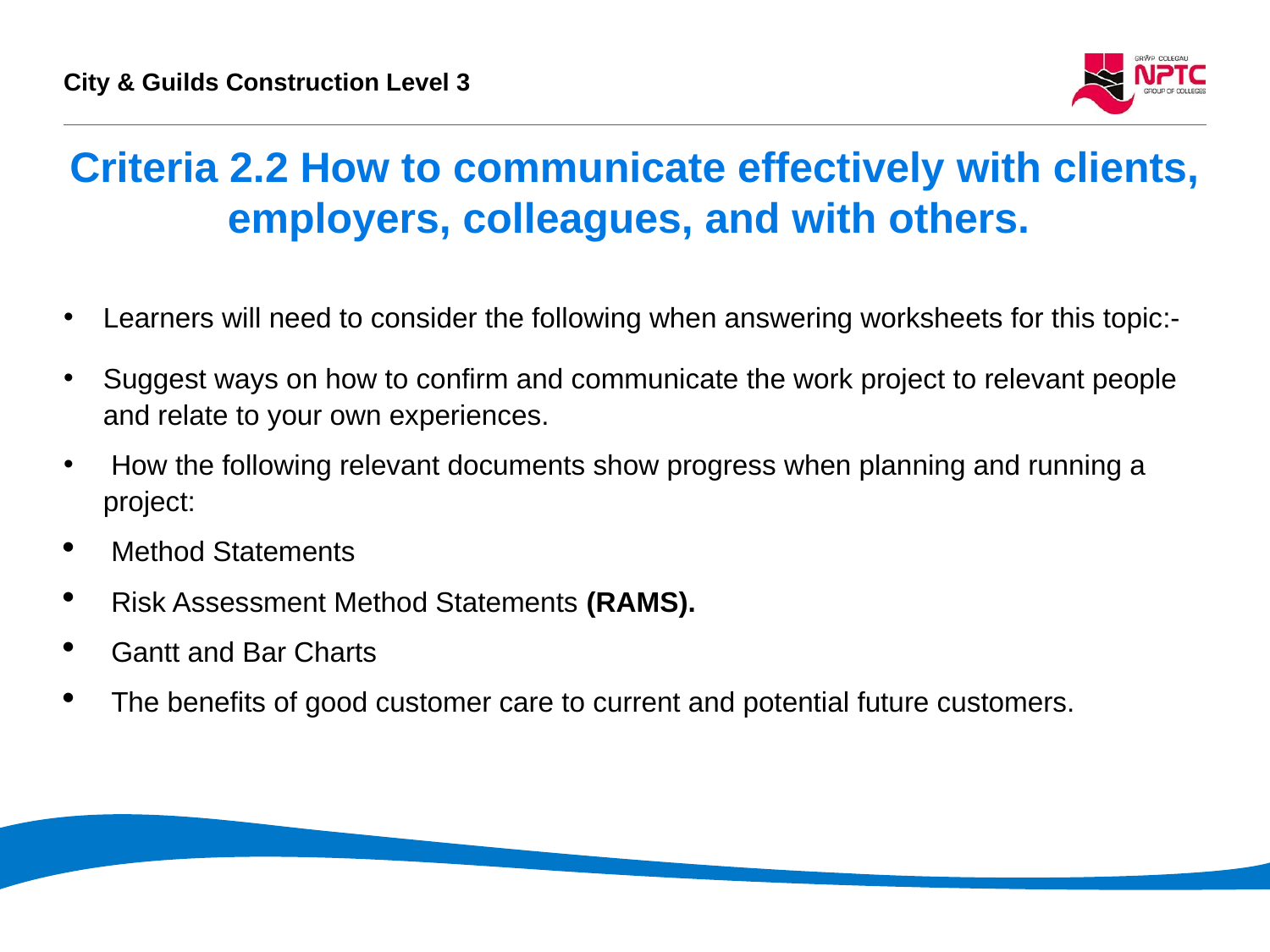

# Criteria 2.2 How to communicate effectively with clients, employers, colleagues, and with others.

Learners will need to consider the following when answering worksheets for this topic:-
Suggest ways on how to confirm and communicate the work project to relevant people and relate to your own experiences.
 How the following relevant documents show progress when planning and running a project:
Method Statements
Risk Assessment Method Statements (RAMS).
Gantt and Bar Charts
The benefits of good customer care to current and potential future customers.